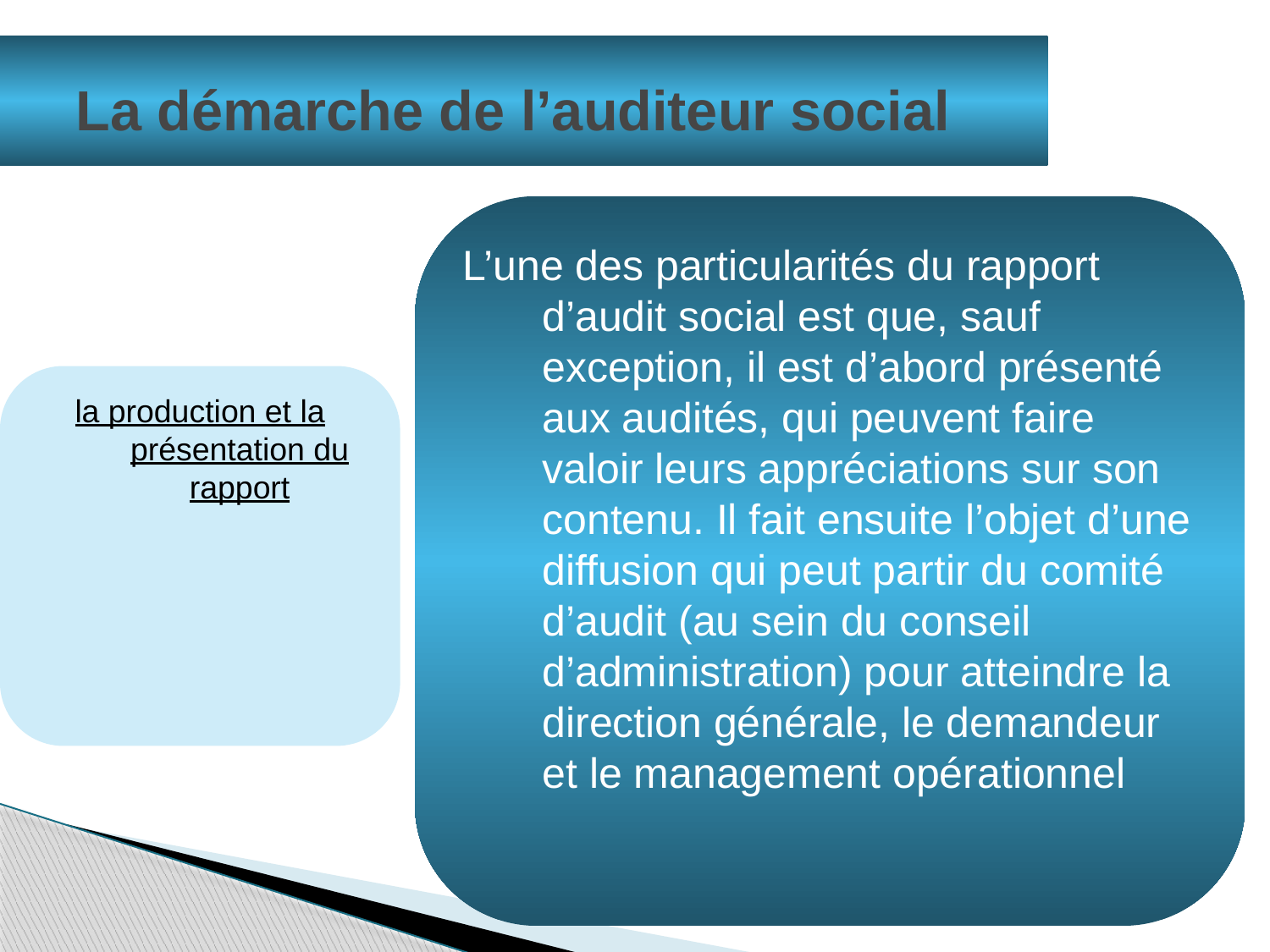

# La démarche de l’auditeur social
L’une des particularités du rapport d’audit social est que, sauf exception, il est d’abord présenté aux audités, qui peuvent faire valoir leurs appréciations sur son contenu. Il fait ensuite l’objet d’une diffusion qui peut partir du comité d’audit (au sein du conseil d’administration) pour atteindre la direction générale, le demandeur et le management opérationnel
la production et la présentation du rapport